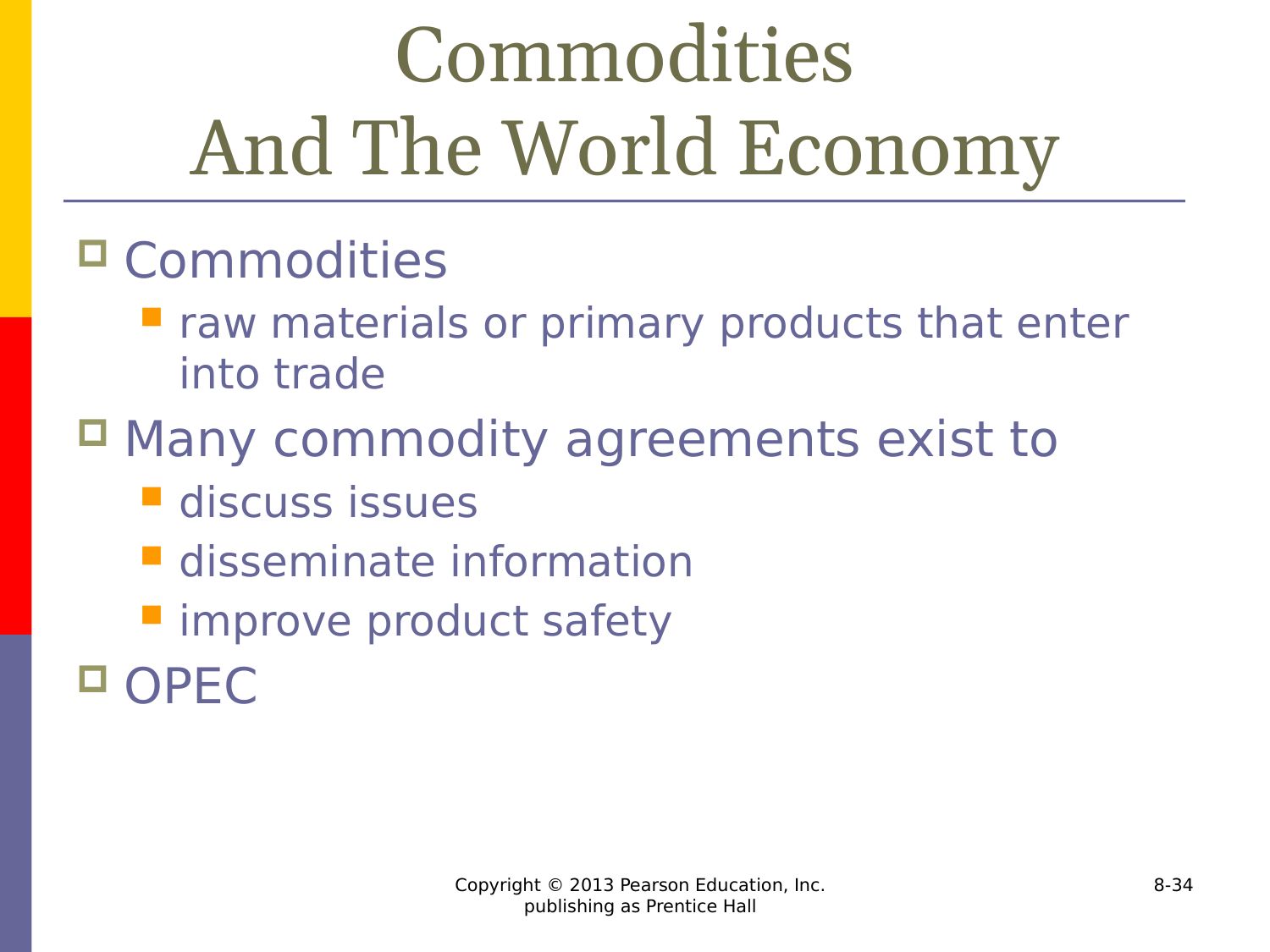

# Commodities And The World Economy
Commodities
raw materials or primary products that enter into trade
Many commodity agreements exist to
discuss issues
disseminate information
improve product safety
OPEC

Copyright © 2013 Pearson Education, Inc. publishing as Prentice Hall
8-34